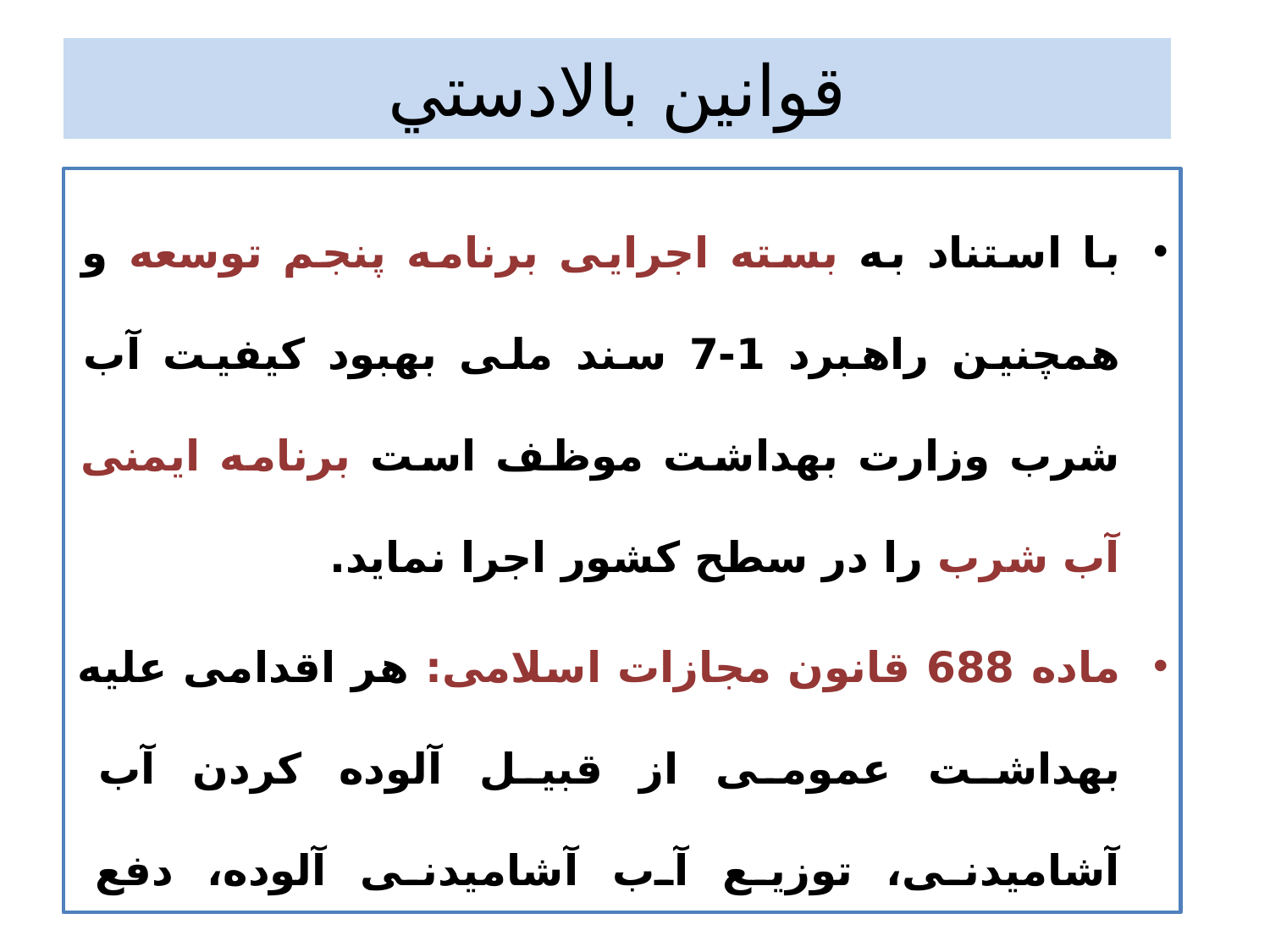

# قوانين بالادستي
با استناد به بسته اجرایی برنامه پنجم توسعه و همچنین راهبرد 1-7 سند ملی بهبود کیفیت آب شرب وزارت بهداشت موظف است برنامه ایمنی آب شرب را در سطح کشور اجرا نماید.
ماده 688 قانون مجازات اسلامی: هر اقدامی علیه بهداشت عمومی از قبیل آلوده کردن آب آشامیدنی، توزیع آب آشامیدنی آلوده، دفع بهداشتی فاضلاب و ... ممنوع بوده مرتکبین مستوجب مجازات عمومی قرار خواهند گرفت.